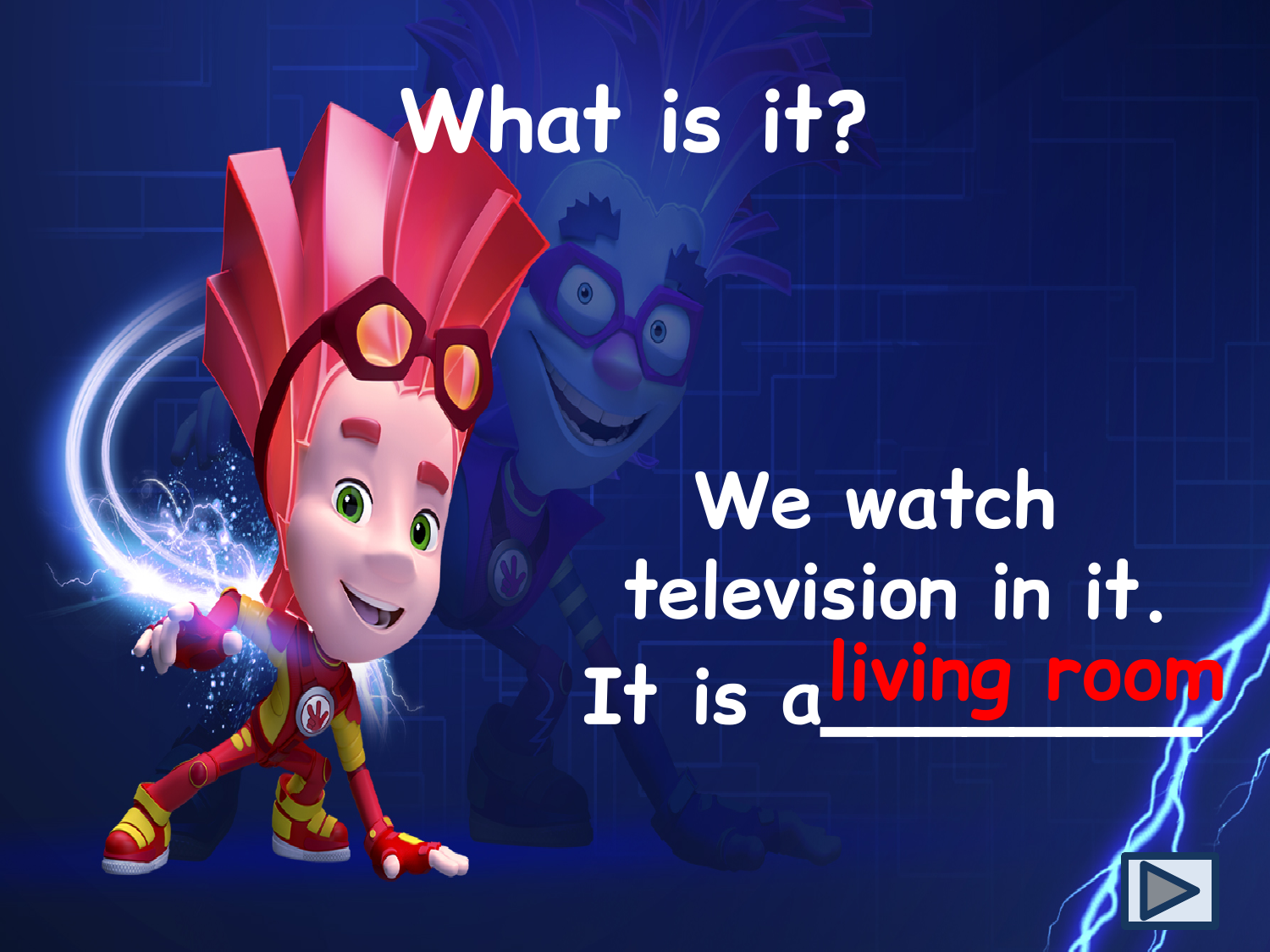

# What is it?
We watch television in it.
 It is a________
living room